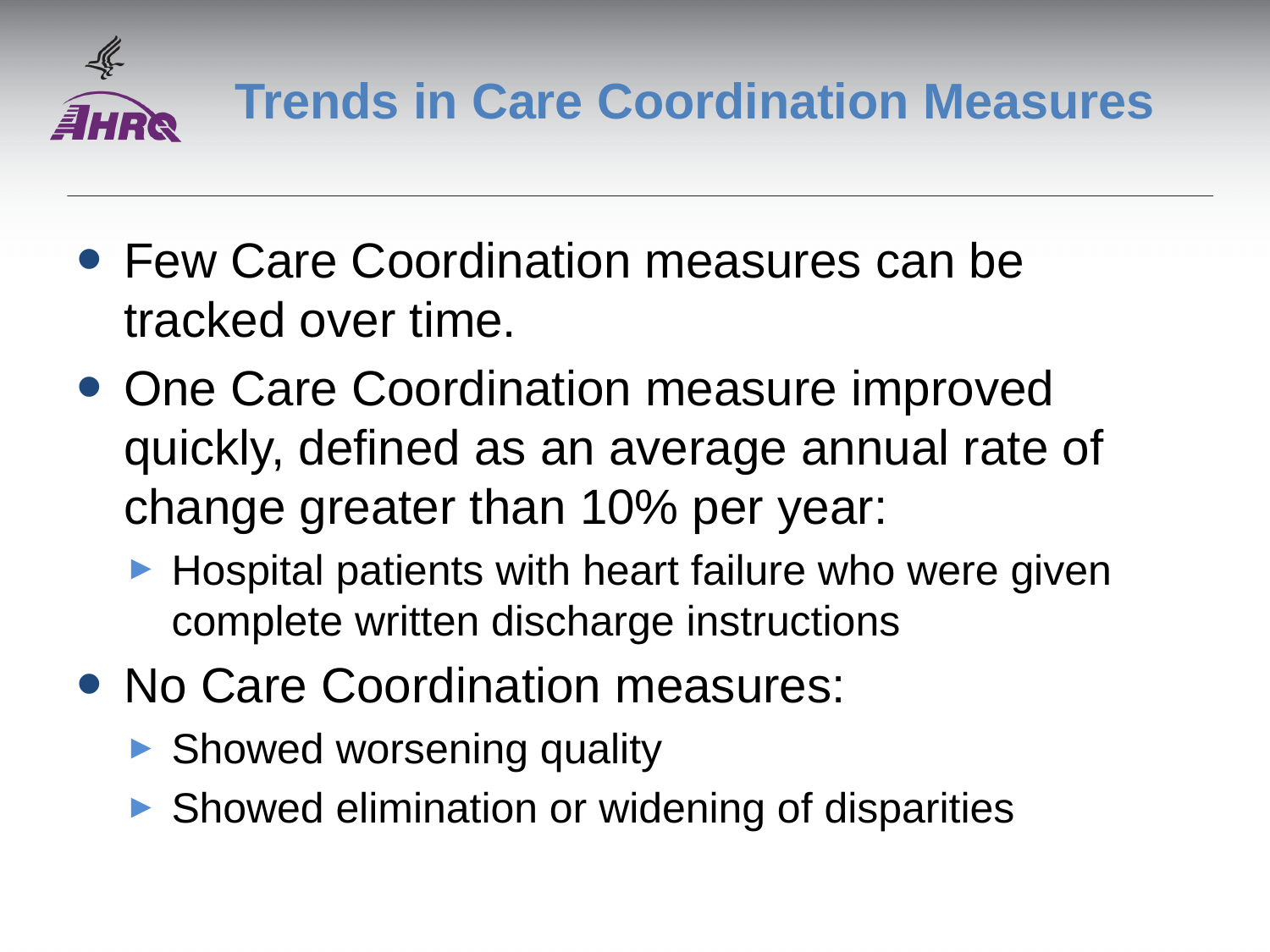

# Trends in Care Coordination Measures
Few Care Coordination measures can be tracked over time.
One Care Coordination measure improved quickly, defined as an average annual rate of change greater than 10% per year:
Hospital patients with heart failure who were given complete written discharge instructions
No Care Coordination measures:
Showed worsening quality
Showed elimination or widening of disparities